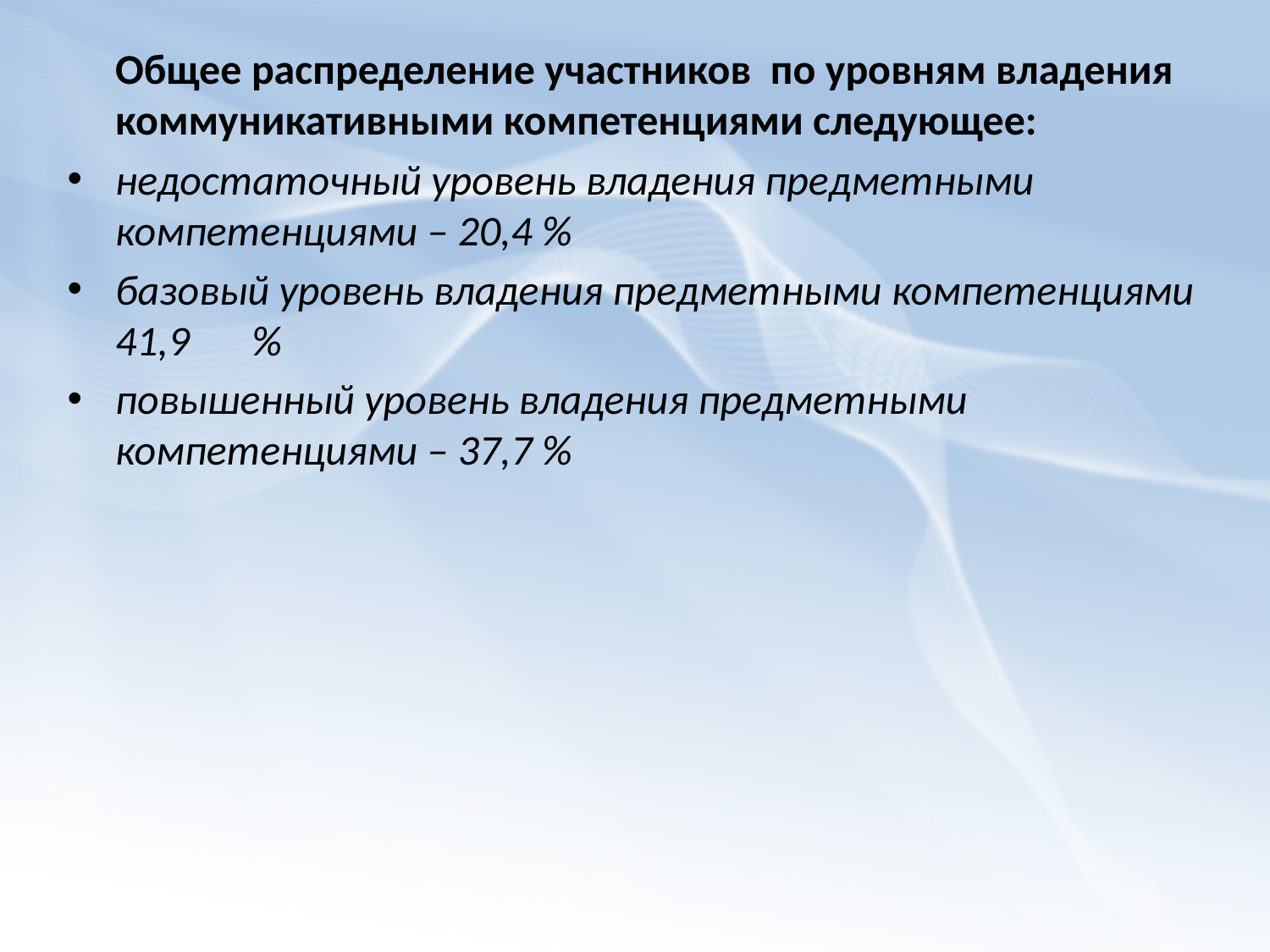

Общее распределение участников  по уровням владения коммуникативными компетенциями следующее:
недостаточный уровень владения предметными компетенциями – 20,4 %
базовый уровень владения предметными компетенциями 41,9	 %
повышенный уровень владения предметными компетенциями – 37,7 %